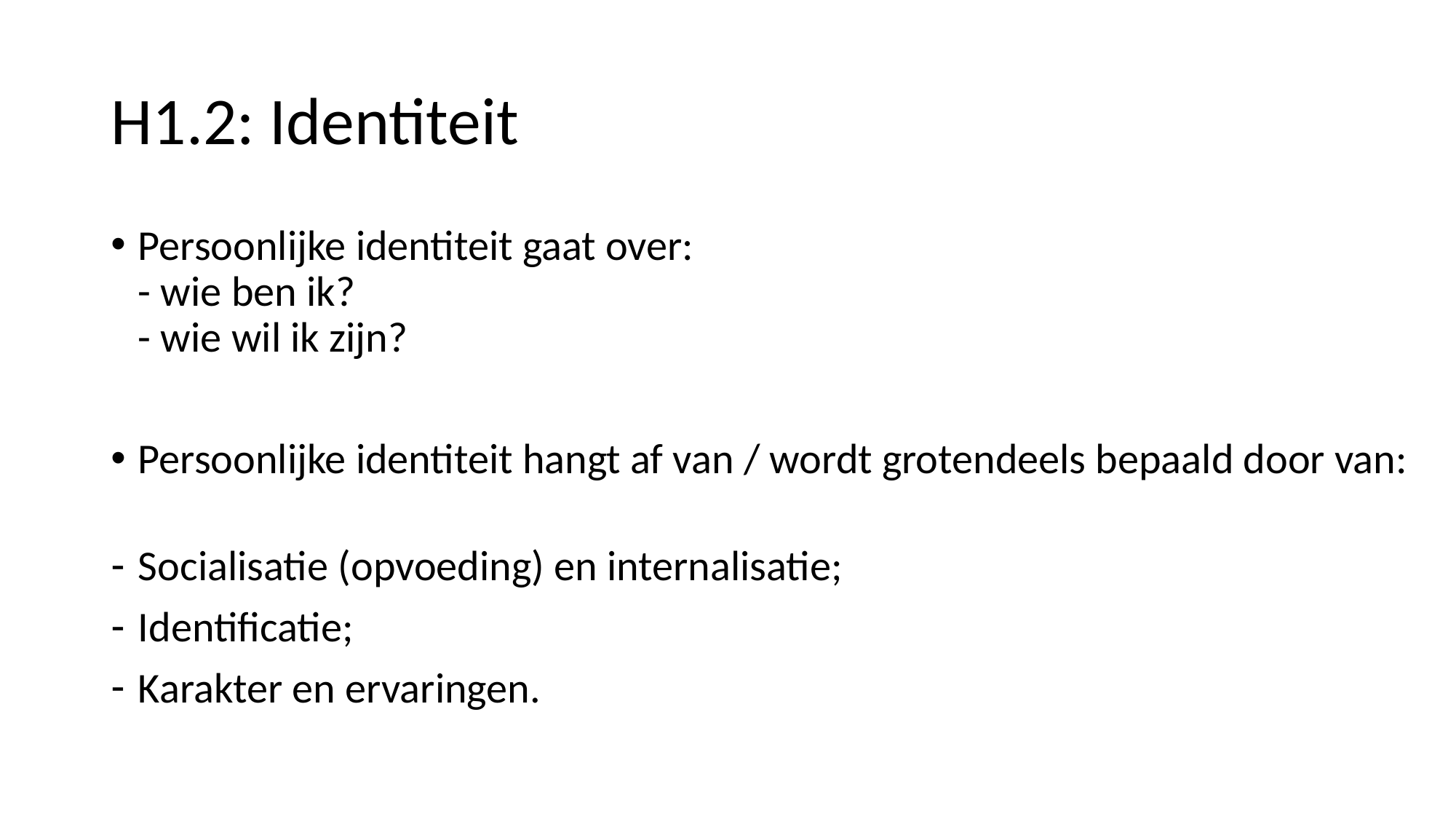

# H1.2: Identiteit
Persoonlijke identiteit gaat over:
- wie ben ik?
- wie wil ik zijn?

Persoonlijke identiteit hangt af van / wordt grotendeels bepaald door van:
Socialisatie (opvoeding) en internalisatie;
Identificatie;
Karakter en ervaringen.